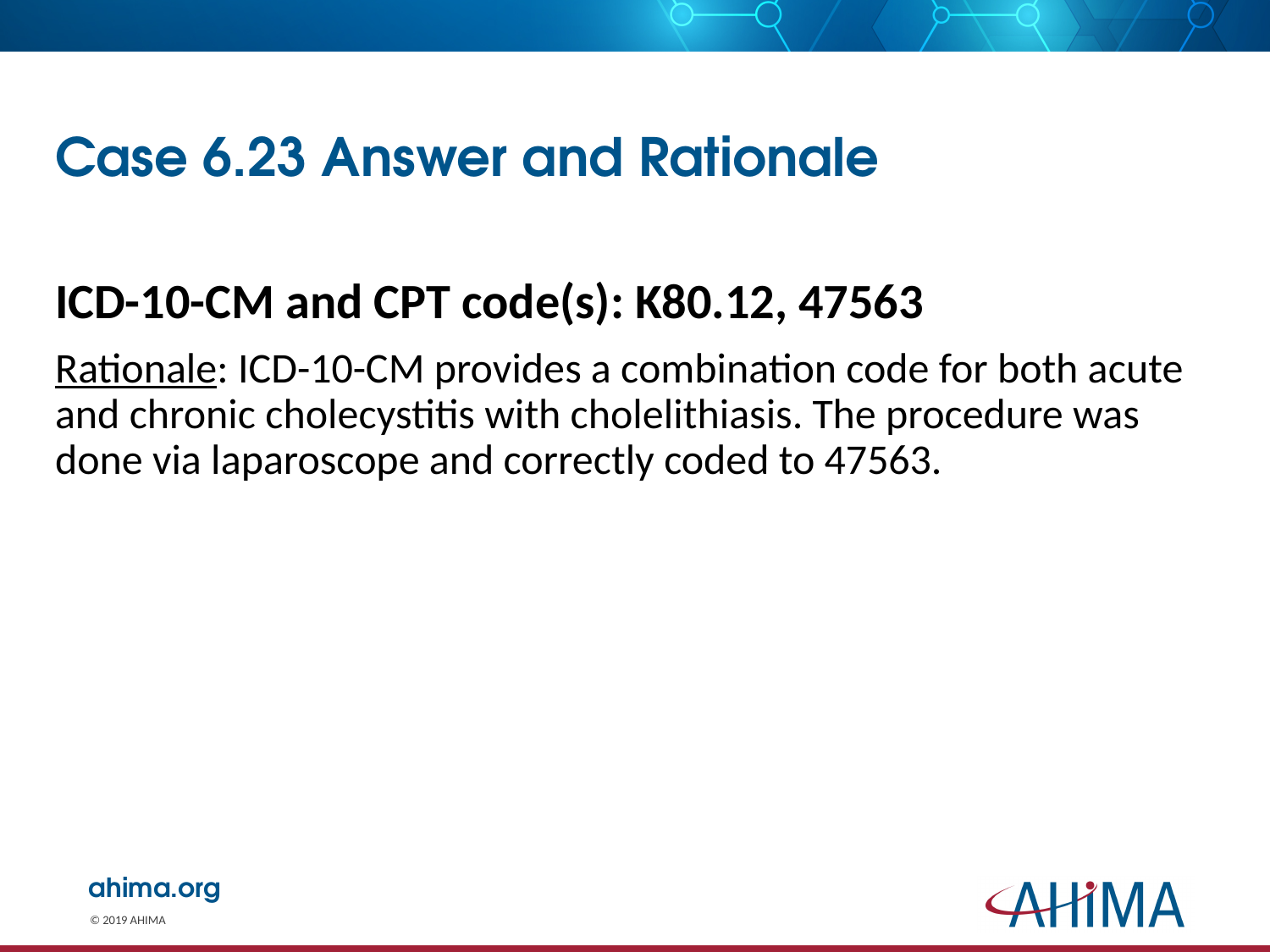

# Case 6.23 Answer and Rationale

ICD-10-CM and CPT code(s): K80.12, 47563
Rationale: ICD-10-CM provides a combination code for both acute and chronic cholecystitis with cholelithiasis. The procedure was done via laparoscope and correctly coded to 47563.